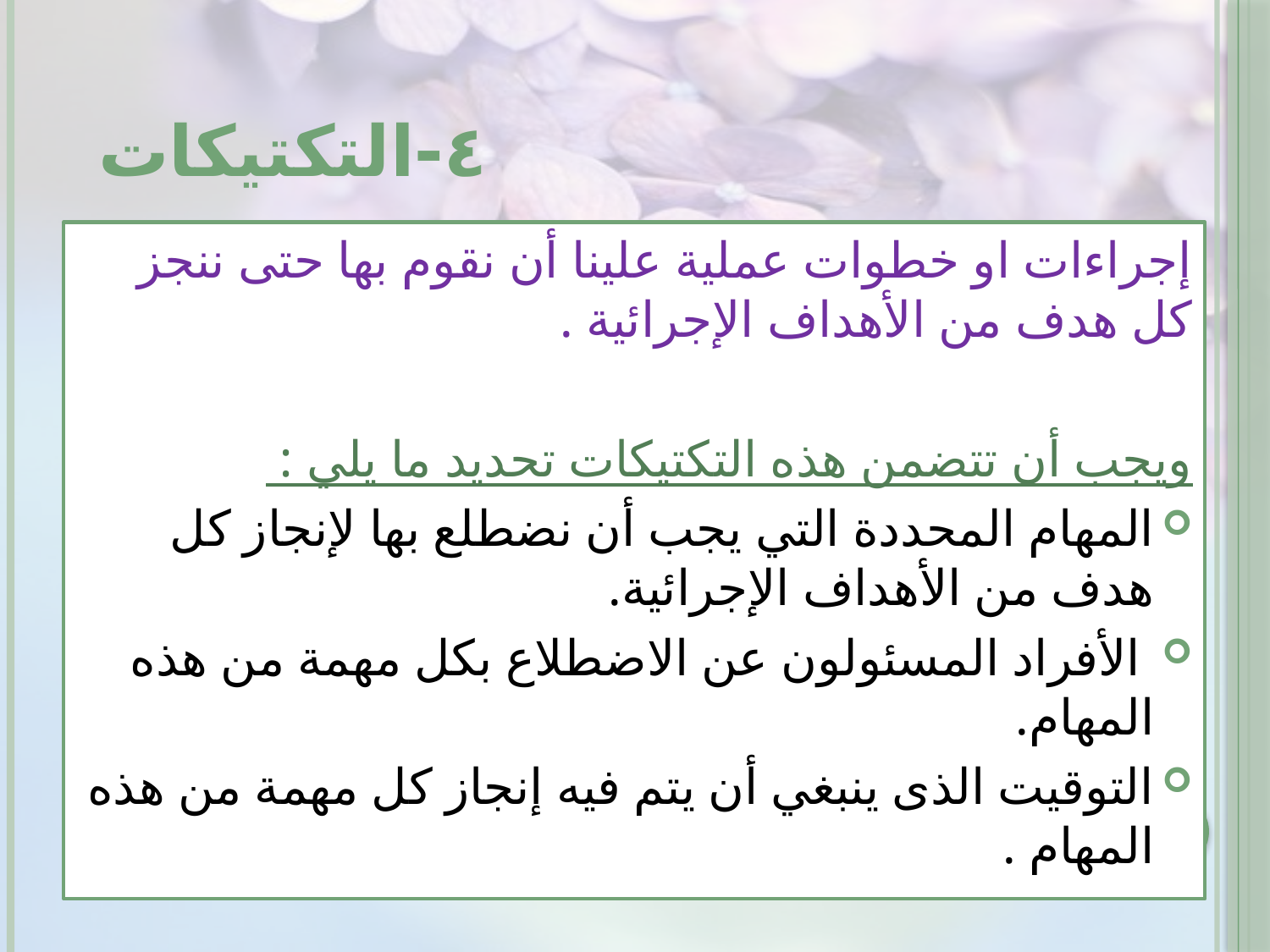

# ٤-التكتيكات
إجراءات او خطوات عملية علينا أن نقوم بها حتى ننجز كل هدف من الأهداف الإجرائية .

ويجب أن تتضمن هذه التكتيكات تحديد ما يلي :
المهام المحددة التي يجب أن نضطلع بها لإنجاز كل هدف من الأهداف الإجرائية.
 الأفراد المسئولون عن الاضطلاع بكل مهمة من هذه المهام.
التوقيت الذى ينبغي أن يتم فيه إنجاز كل مهمة من هذه المهام .